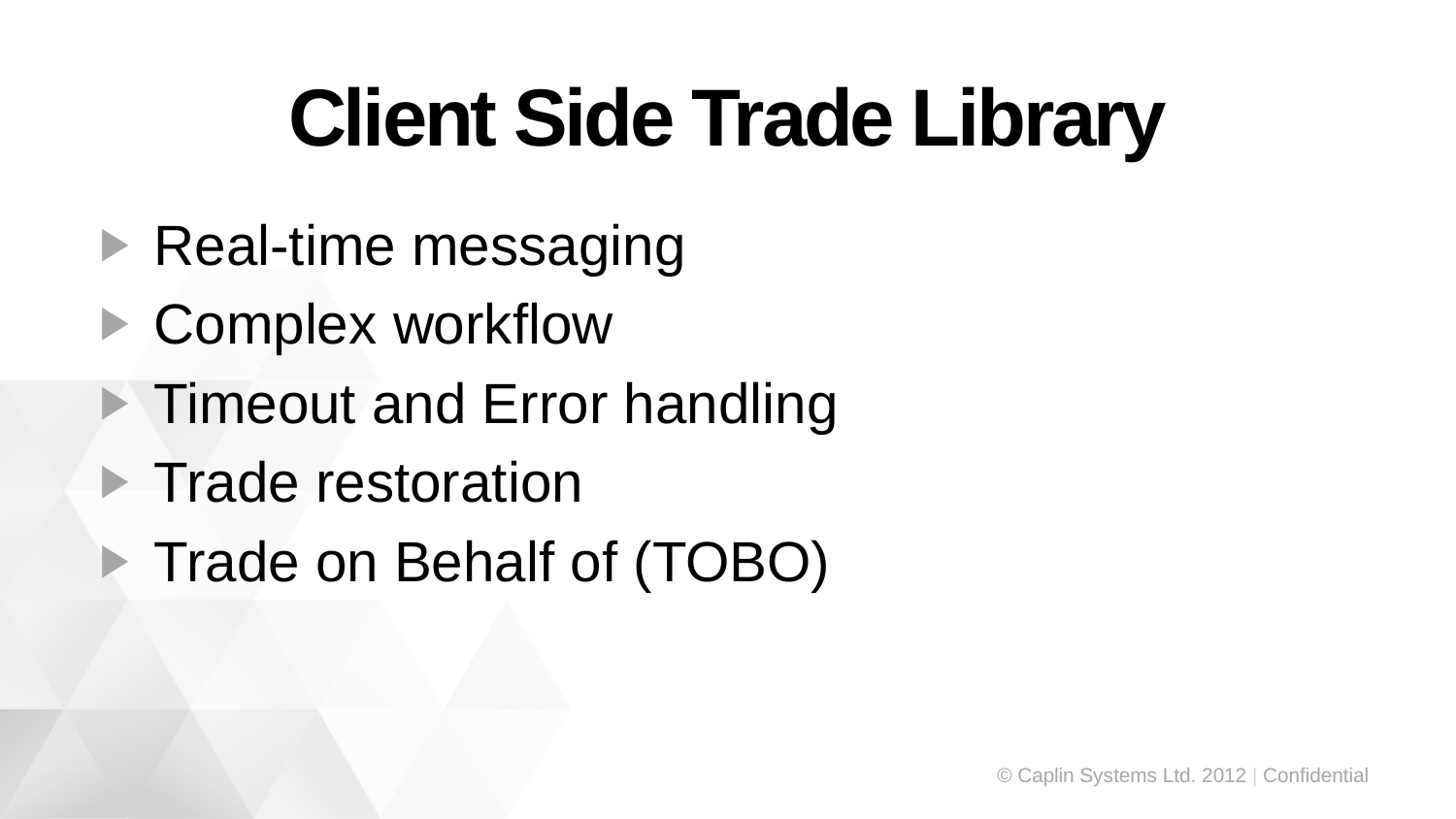

# Client Side Trade Library
Real-time messaging
Complex workflow
Timeout and Error handling
Trade restoration
Trade on Behalf of (TOBO)